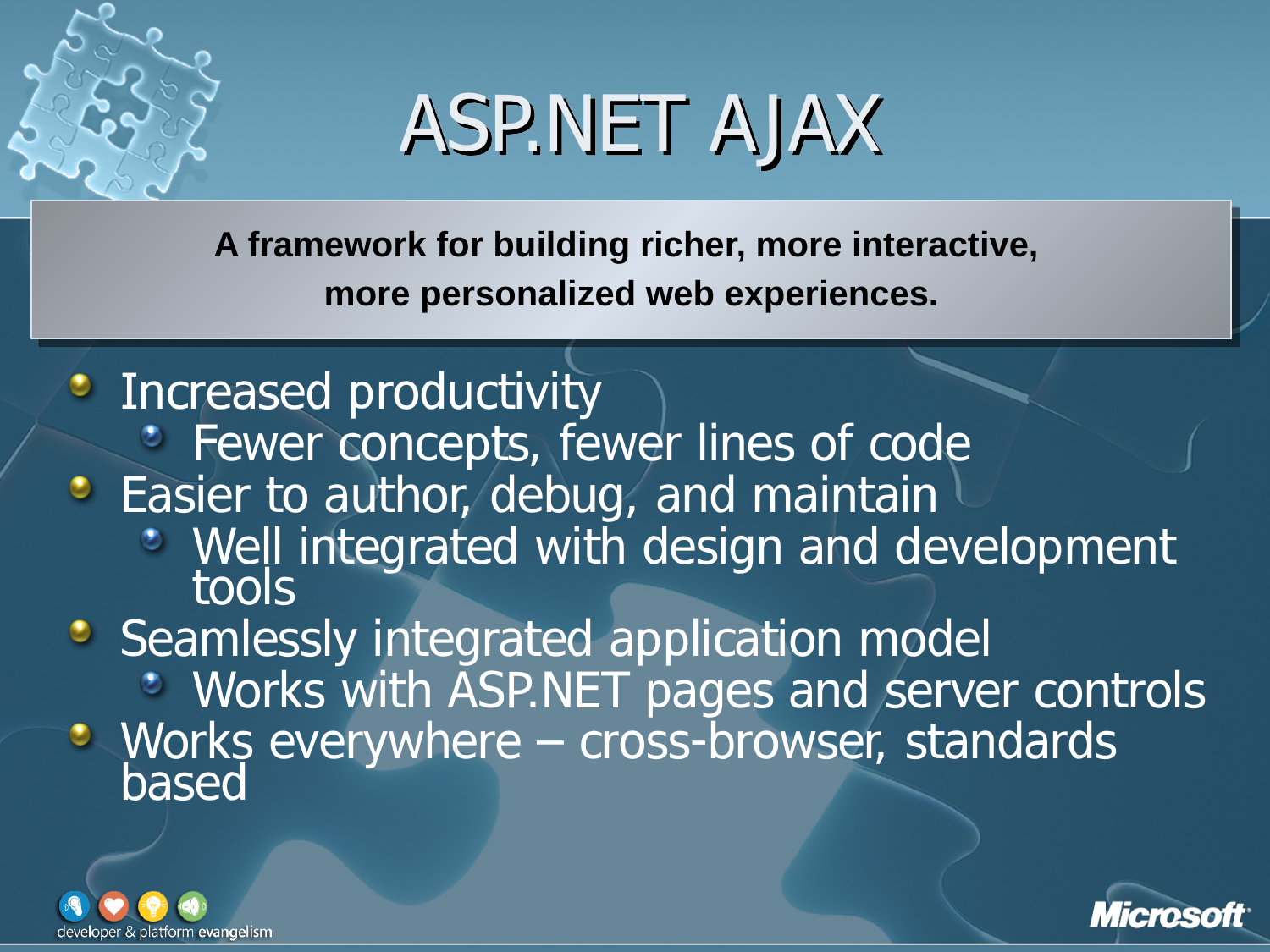

# ASP.NET AJAX
A framework for building richer, more interactive,
more personalized web experiences.
Increased productivity
Fewer concepts, fewer lines of code
Easier to author, debug, and maintain
Well integrated with design and development tools
Seamlessly integrated application model
Works with ASP.NET pages and server controls
Works everywhere – cross-browser, standards based